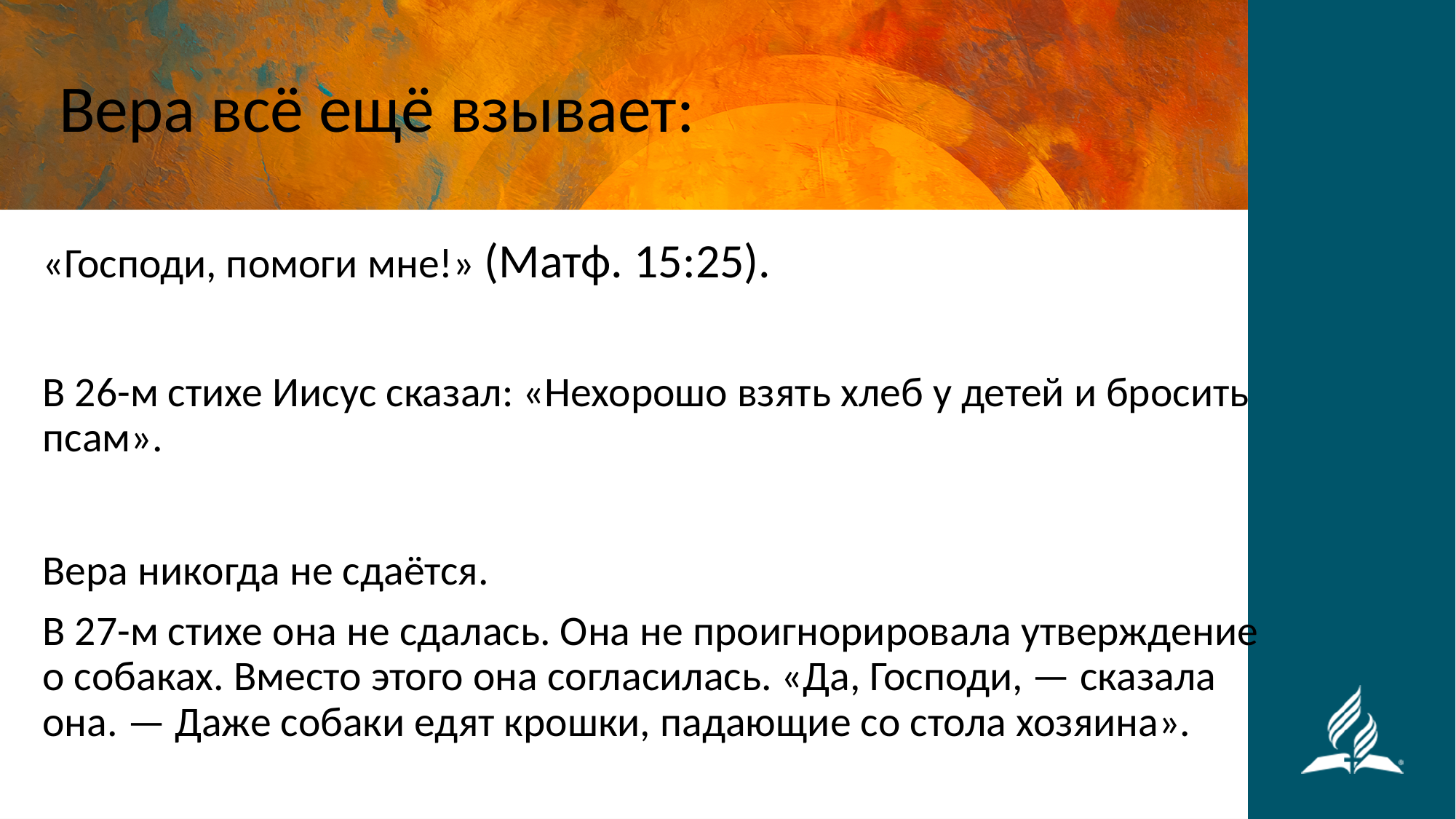

# Вера всё ещё взывает:

«Господи, помоги мне!» (Матф. 15:25).

В 26-м стихе Иисус сказал: «Нехорошо взять хлеб у детей и бросить псам».

Вера никогда не сдаётся.
В 27-м стихе она не сдалась. Она не проигнорировала утверждение о собаках. Вместо этого она согласилась. «Да, Господи, — сказала она. — Даже собаки едят крошки, падающие со стола хозяина».